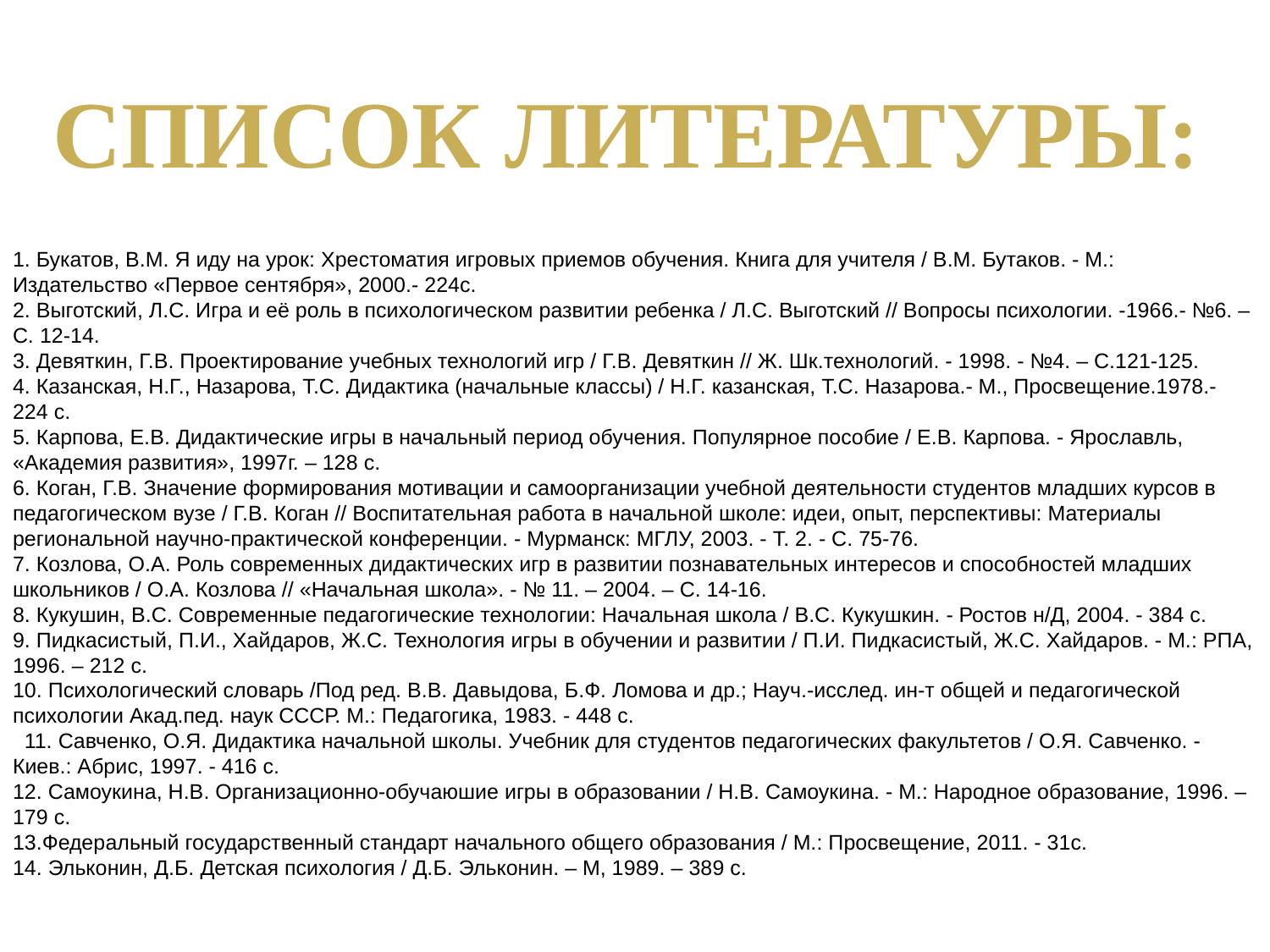

Список литературы:
1. Букатов, В.М. Я иду на урок: Хрестоматия игровых приемов обучения. Книга для учителя / В.М. Бутаков. - М.: Издательство «Первое сентября», 2000.- 224с.
2. Выготский, Л.С. Игра и её роль в психологическом развитии ребенка / Л.С. Выготский // Вопросы психологии. -1966.- №6. – С. 12-14.
3. Девяткин, Г.В. Проектирование учебных технологий игр / Г.В. Девяткин // Ж. Шк.технологий. - 1998. - №4. – С.121-125.
4. Казанская, Н.Г., Назарова, Т.С. Дидактика (начальные классы) / Н.Г. казанская, Т.С. Назарова.- М., Просвещение.1978.- 224 с.
5. Карпова, Е.В. Дидактические игры в начальный период обучения. Популярное пособие / Е.В. Карпова. - Ярославль, «Академия развития», 1997г. – 128 с.
6. Коган, Г.В. Значение формирования мотивации и самоорганизации учебной деятельности студентов младших курсов в педагогическом вузе / Г.В. Коган // Воспитательная работа в начальной школе: идеи, опыт, перспективы: Материалы региональной научно-практической конференции. - Мурманск: МГЛУ, 2003. - Т. 2. - С. 75-76.
7. Козлова, О.А. Роль современных дидактических игр в развитии познавательных интересов и способностей младших школьников / О.А. Козлова // «Начальная школа». - № 11. – 2004. – С. 14-16.
8. Кукушин, В.С. Современные педагогические технологии: Начальная школа / В.С. Кукушкин. - Ростов н/Д, 2004. - 384 с.
9. Пидкасистый, П.И., Хайдаров, Ж.С. Технология игры в обучении и развитии / П.И. Пидкасистый, Ж.С. Хайдаров. - М.: РПА, 1996. – 212 с.
10. Психологический словарь /Под ред. В.В. Давыдова, Б.Ф. Ломова и др.; Науч.-исслед. ин-т общей и педагогической психологии Акад.пед. наук СССР. М.: Педагогика, 1983. - 448 с.
  11. Савченко, О.Я. Дидактика начальной школы. Учебник для студентов педагогических факультетов / О.Я. Савченко. - Киев.: Абрис, 1997. - 416 с.
12. Самоукина, Н.В. Организационно-обучаюшие игры в образовании / Н.В. Самоукина. - М.: Народное образование, 1996. – 179 с.
13.Федеральный государственный стандарт начального общего образования / М.: Просвещение, 2011. - 31с.
14. Эльконин, Д.Б. Детская психология / Д.Б. Эльконин. – М, 1989. – 389 с.